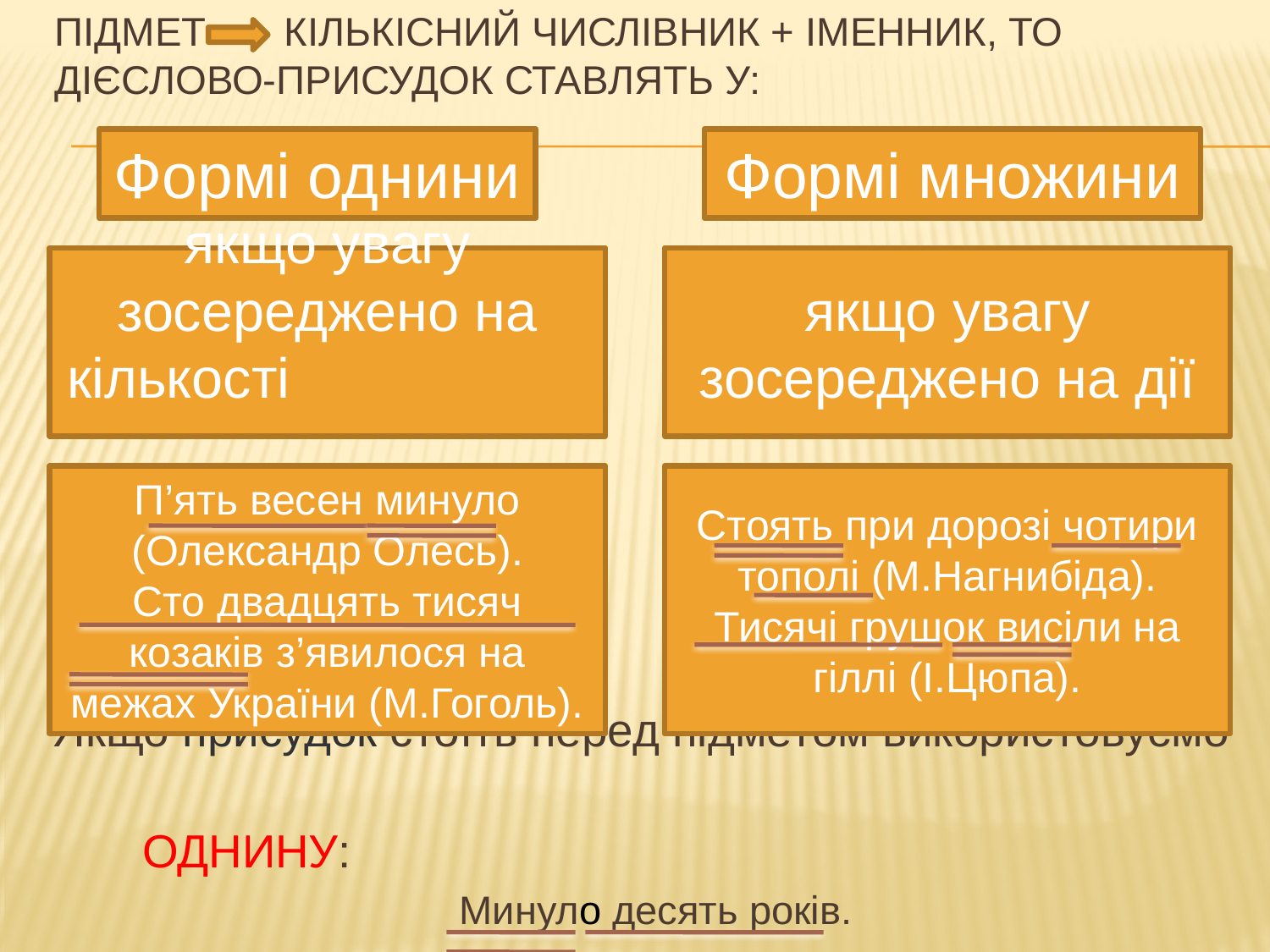

# Підмет       кількісний числівник + іменник, то      дієслово-присудок ставлять у:

Формі однини
Формі множини

Якщо присудок стоїть перед підметом використовуємо
       ОДНИНУ:
                                     Минуло десять років.

якщо увагу зосереджено на кількості
якщо увагу зосереджено на дії
П’ять весен минуло (Олександр Олесь).
Сто двадцять тисяч козаків з’явилося на межах України (М.Гоголь).
Стоять при дорозі чотири тополі (М.Нагнибіда).
Тисячі грушок висіли на гіллі (І.Цюпа).